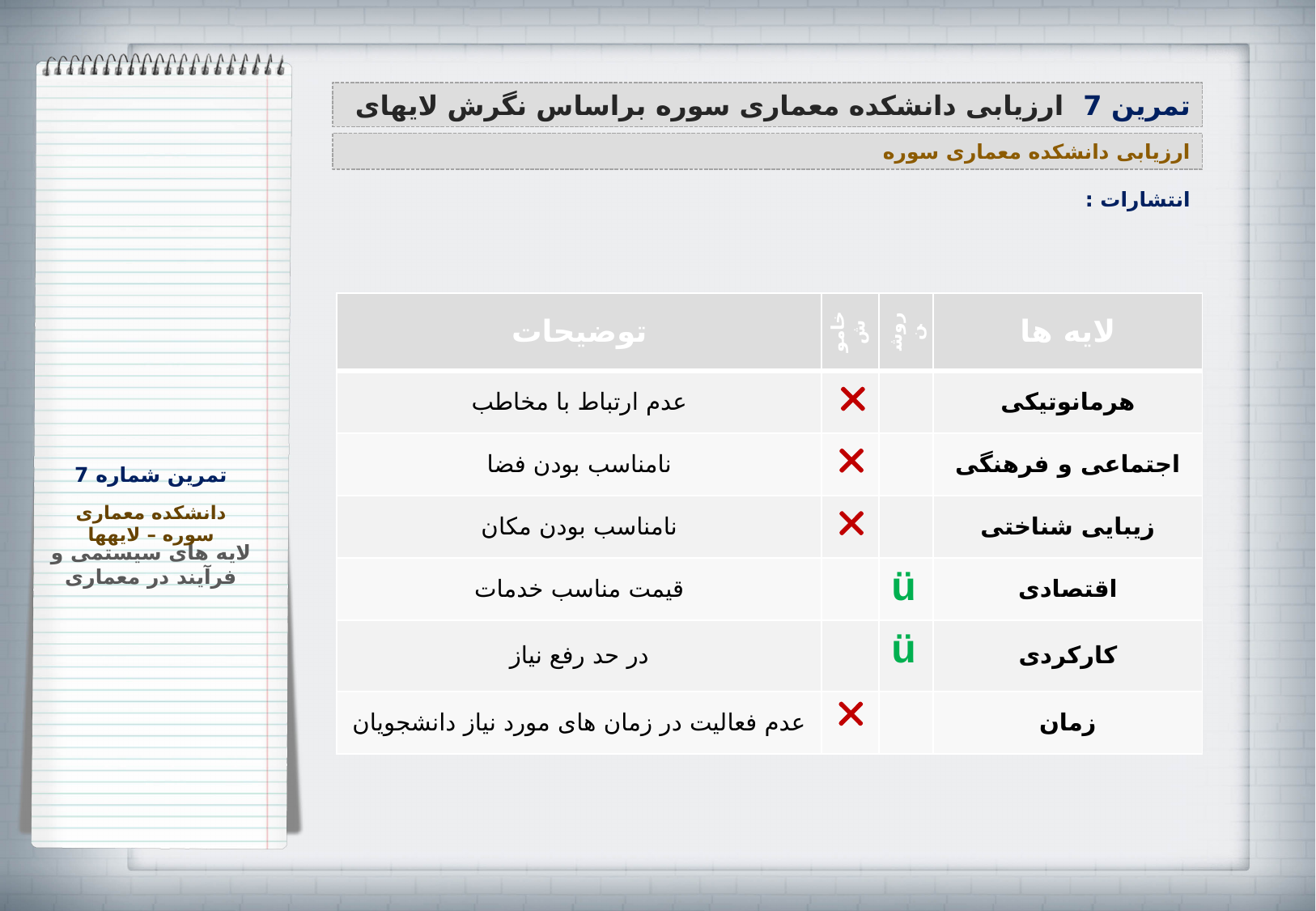

تمرین 7  ارزیابی دانشکده معماری سوره براساس نگرش لایه‏ای
ارزیابی دانشکده معماری سوره
انتشارات :
| توضیحات | خاموش | روشن | لایه ها |
| --- | --- | --- | --- |
| عدم ارتباط با مخاطب |  |  | هرمانوتیکی |
| نامناسب بودن فضا |  |  | اجتماعی و فرهنگی |
| نامناسب بودن مکان |  |  | زیبایی شناختی |
| قیمت مناسب خدمات |  | ü | اقتصادی |
| در حد رفع نیاز |  | ü | کارکردی |
| عدم فعالیت در زمان های مورد نیاز دانشجویان |  |  | زمان |

تمرین شماره 7
دانشکده معماری سوره – لایه‏ها

لایه های سیستمی و فرآیند در معماری